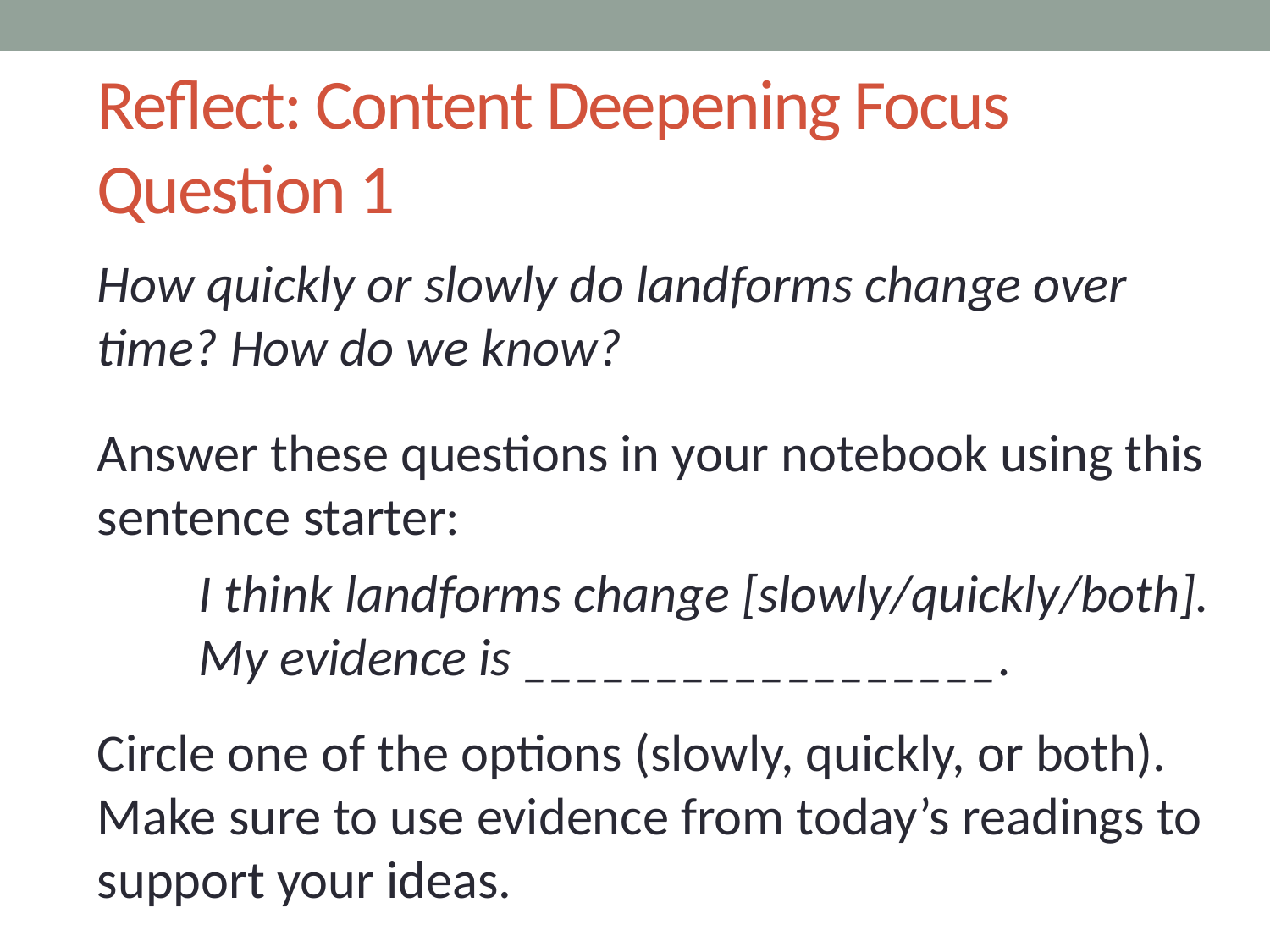

# Reflect: Content Deepening Focus Question 1
How quickly or slowly do landforms change over time? How do we know?
Answer these questions in your notebook using this sentence starter:
I think landforms change [slowly/quickly/both]. My evidence is __________________.
Circle one of the options (slowly, quickly, or both). Make sure to use evidence from today’s readings to support your ideas.